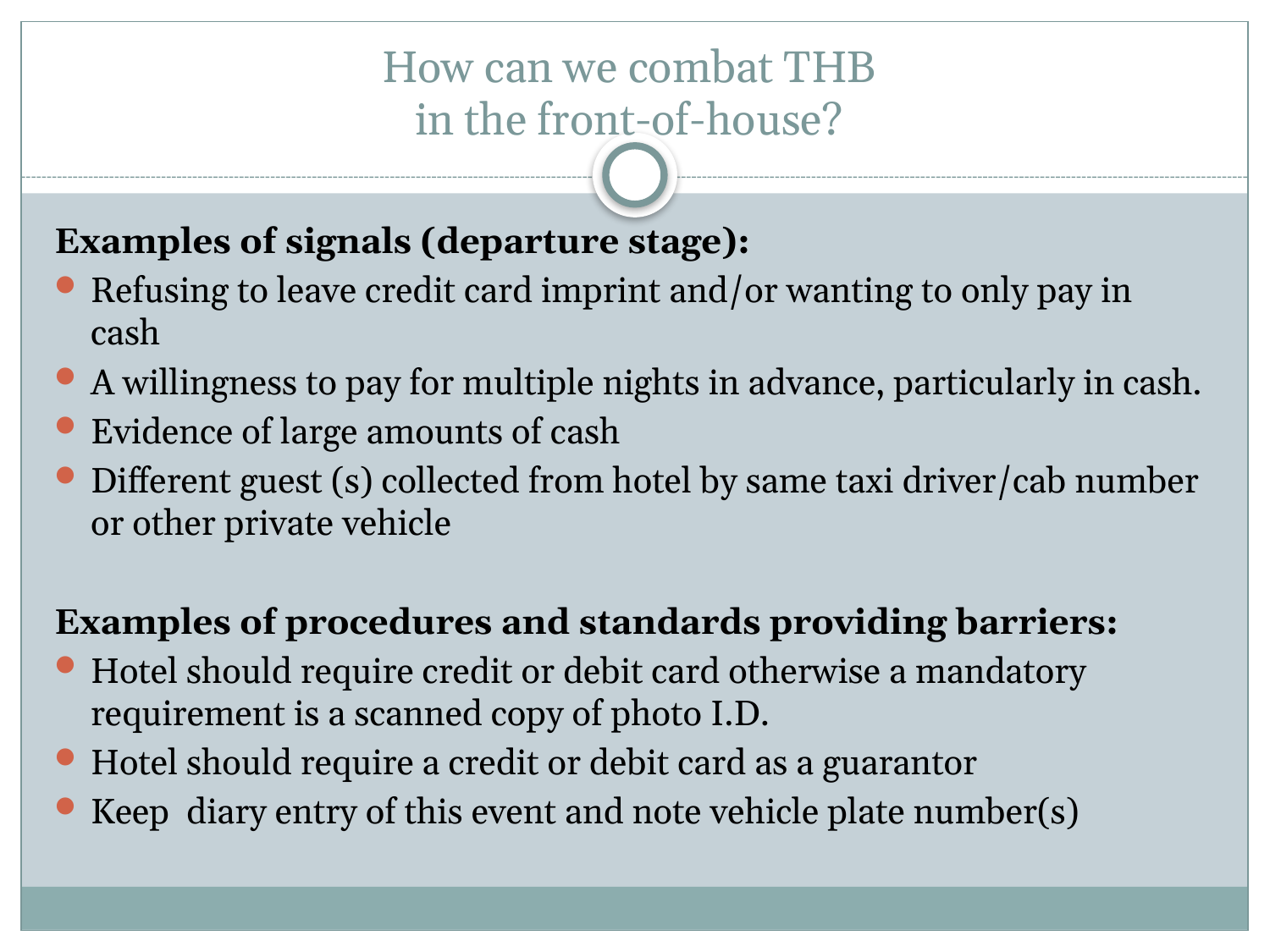

# How can we combat THB in the front-of-house?
Examples of signals (departure stage):
Refusing to leave credit card imprint and/or wanting to only pay in cash
A willingness to pay for multiple nights in advance, particularly in cash.
Evidence of large amounts of cash
Different guest (s) collected from hotel by same taxi driver/cab number  or other private vehicle

Examples of procedures and standards providing barriers:
Hotel should require credit or debit card otherwise a mandatory requirement is a scanned copy of photo I.D.
Hotel should require a credit or debit card as a guarantor
Keep  diary entry of this event and note vehicle plate number(s)